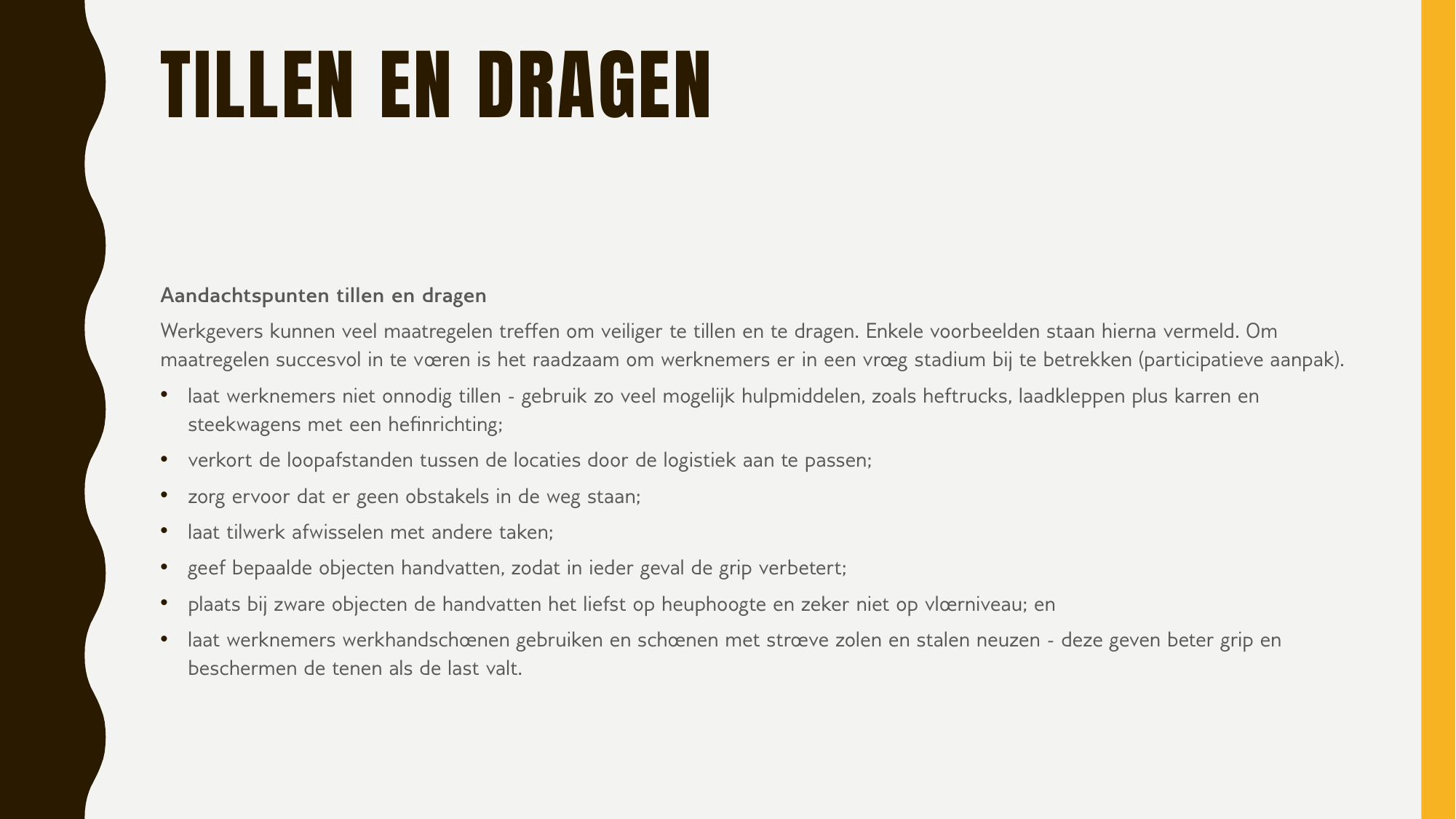

# Tillen en dragen
Aandachtspunten tillen en dragen
Werkgevers kunnen veel maatregelen treffen om veiliger te tillen en te dragen. Enkele voorbeelden staan hierna vermeld. Om maatregelen succesvol in te voeren is het raadzaam om werknemers er in een vroeg stadium bij te betrekken (participatieve aanpak).
laat werknemers niet onnodig tillen - gebruik zo veel mogelijk hulpmiddelen, zoals heftrucks, laadkleppen plus karren en steekwagens met een hefinrichting;
verkort de loopafstanden tussen de locaties door de logistiek aan te passen;
zorg ervoor dat er geen obstakels in de weg staan;
laat tilwerk afwisselen met andere taken;
geef bepaalde objecten handvatten, zodat in ieder geval de grip verbetert;
plaats bij zware objecten de handvatten het liefst op heuphoogte en zeker niet op vloerniveau; en
laat werknemers werkhandschoenen gebruiken en schoenen met stroeve zolen en stalen neuzen - deze geven beter grip en beschermen de tenen als de last valt.